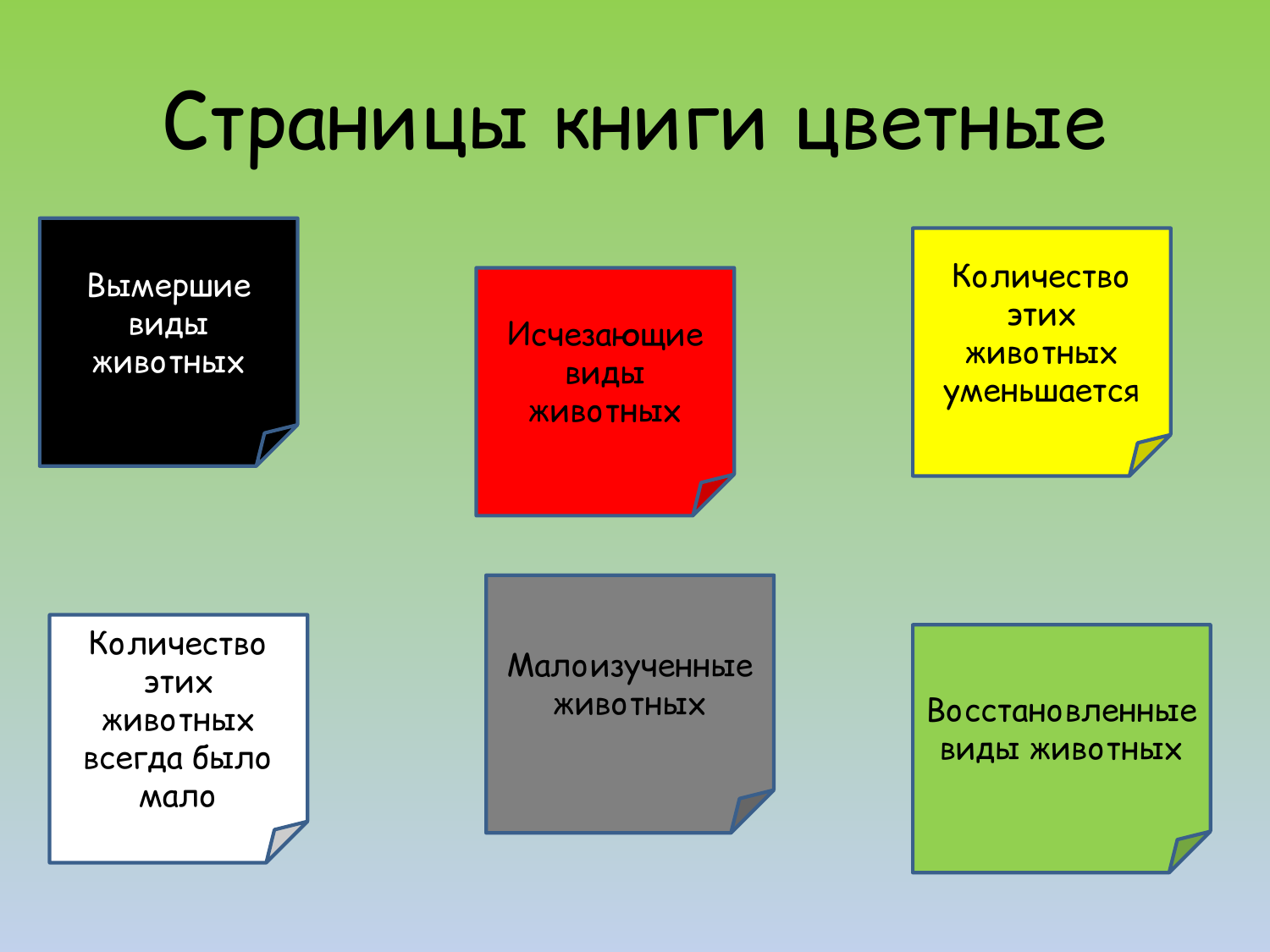

# Страницы книги цветные
Вымершие виды животных
Количество этих животных уменьшается
Исчезающие виды животных
Малоизученные животных
Количество этих животных всегда было мало
Восстановленные виды животных